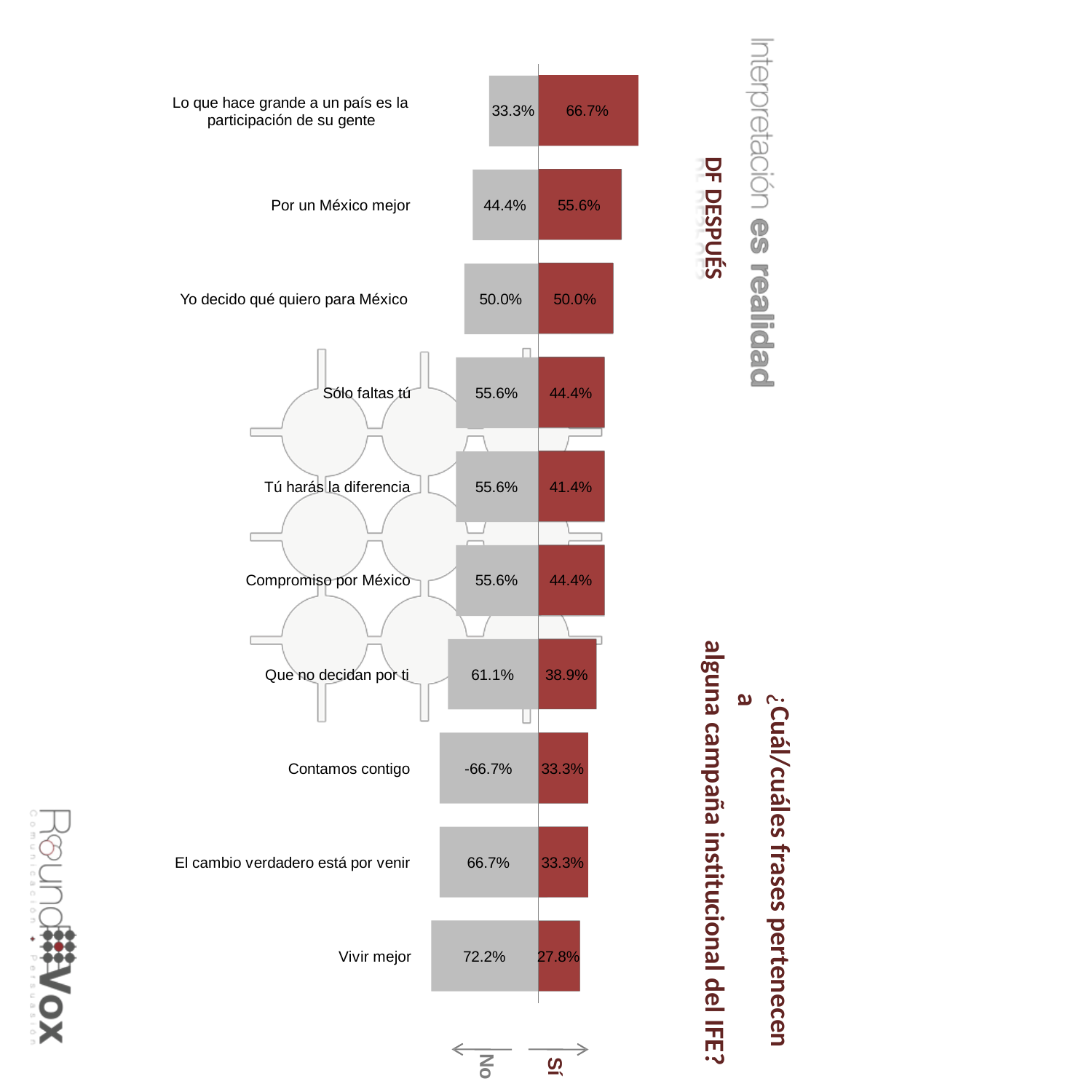

Lo que hace grande a un país es la participación de su gente
33.3%
66.7%

DF DESPUÉS

Por un México mejor
44.4%
55.6%

Yo decido qué quiero para México
50.0%
50.0%

Sólo faltas tú
55.6%
44.4%

Tú harás la diferencia
55.6%
41.4%

Compromiso por México
55.6%
44.4%
¿Cuál/cuáles frases pertenecen a
alguna campaña institucional del IFE?

Que no decidan por ti
61.1%
38.9%

Contamos contigo
-66.7%
33.3%

El cambio verdadero está por venir
66.7%
33.3%

Vivir mejor
72.2%
27.8%

No
Sí